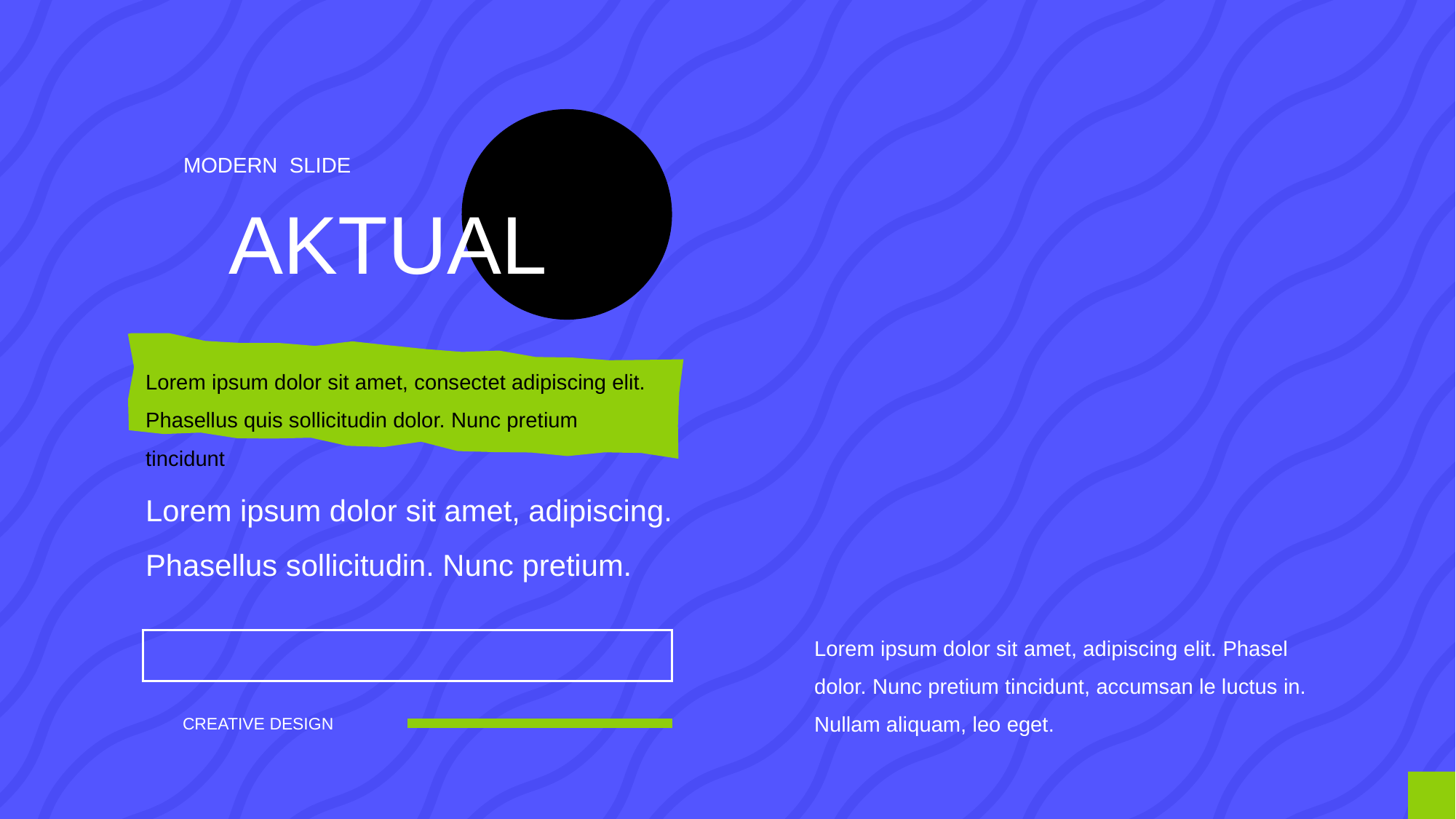

MODERN  SLIDE
AKTUAL

Lorem ipsum dolor sit amet, consectet adipiscing elit. Phasellus quis sollicitudin dolor. Nunc pretium tincidunt
Lorem ipsum dolor sit amet, adipiscing. Phasellus sollicitudin. Nunc pretium.
Lorem ipsum dolor sit amet, adipiscing elit. Phasel dolor. Nunc pretium tincidunt, accumsan le luctus in. Nullam aliquam, leo eget.

CREATIVE DESIGN